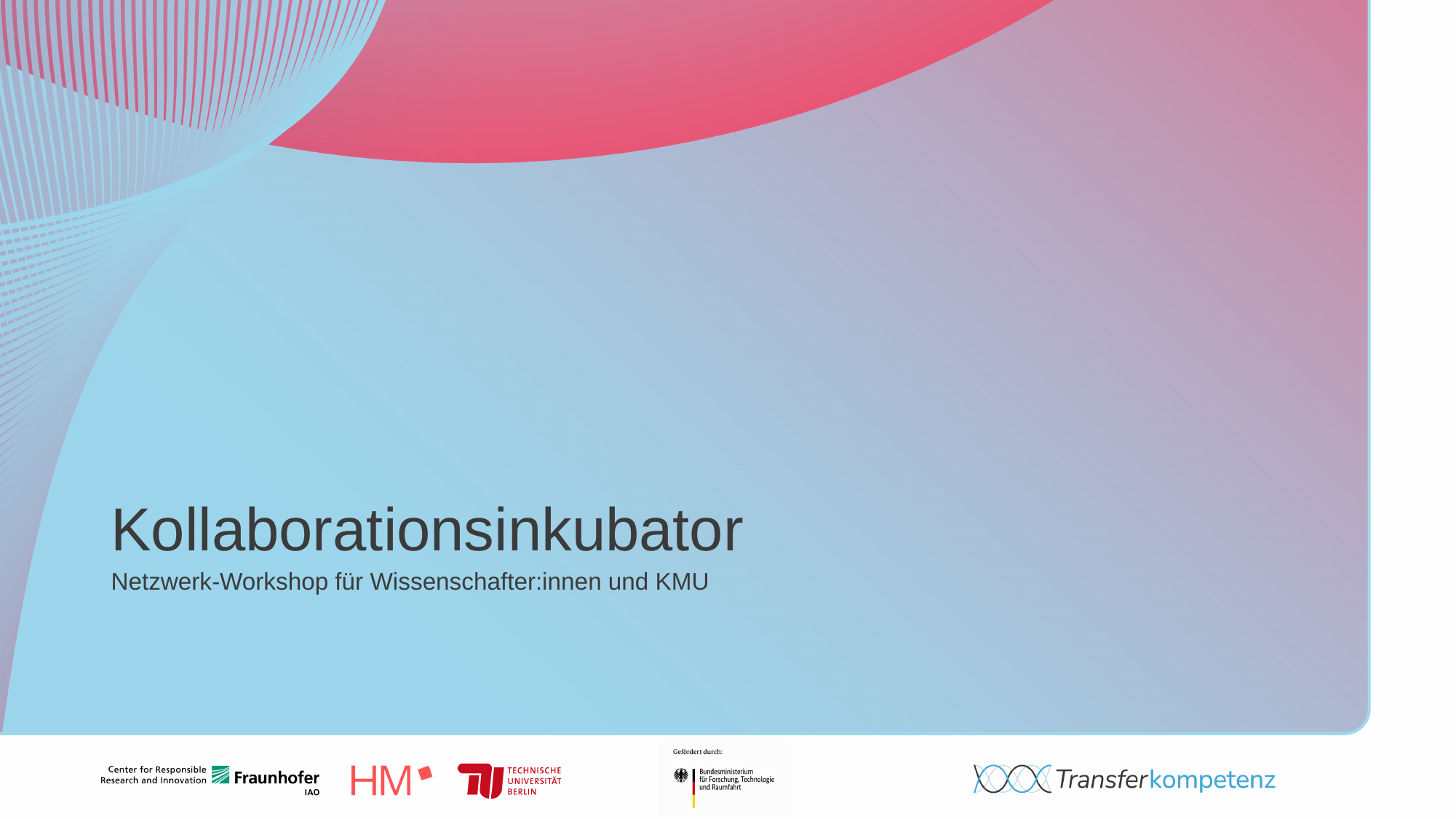

# Kollaborationsinkubator
Netzwerk-Workshop für Wissenschafter:innen und KMU